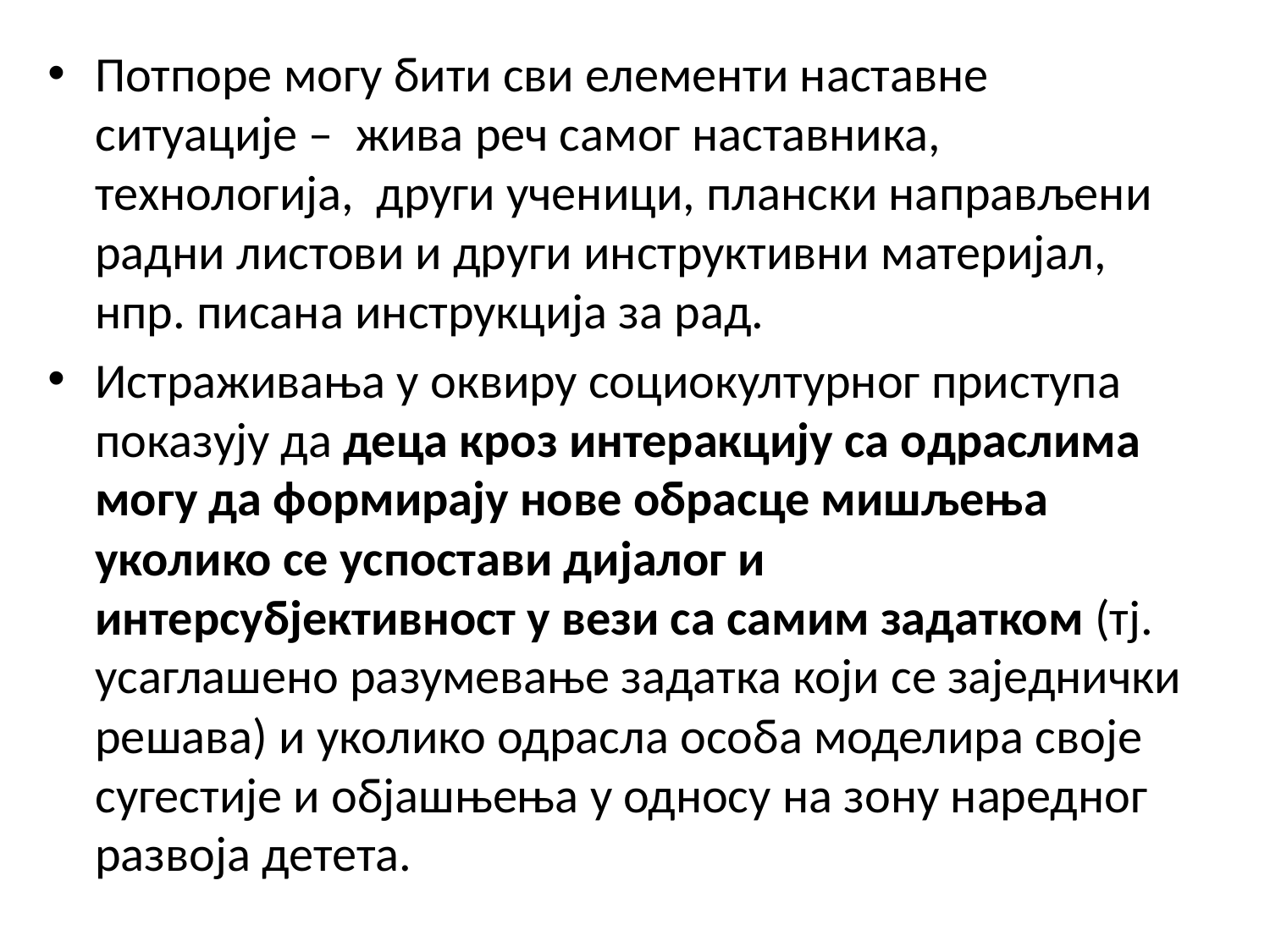

Потпоре могу бити сви елементи наставне ситуације –  жива реч самог наставника, технологија,  други ученици, плански направљени радни листови и други инструктивни материјал, нпр. писана инструкција за рад.
Истраживања у оквиру социокултурног приступа показују да деца кроз интеракцију са одраслима могу да формирају нове обрасце мишљења уколико се успостави дијалог и интерсубјективност у вези са самим задатком (тј. усаглашено разумевање задатка који се заједнички решава) и уколико одрасла особа моделира своје сугестије и објашњења у односу на зону наредног развоја детета.